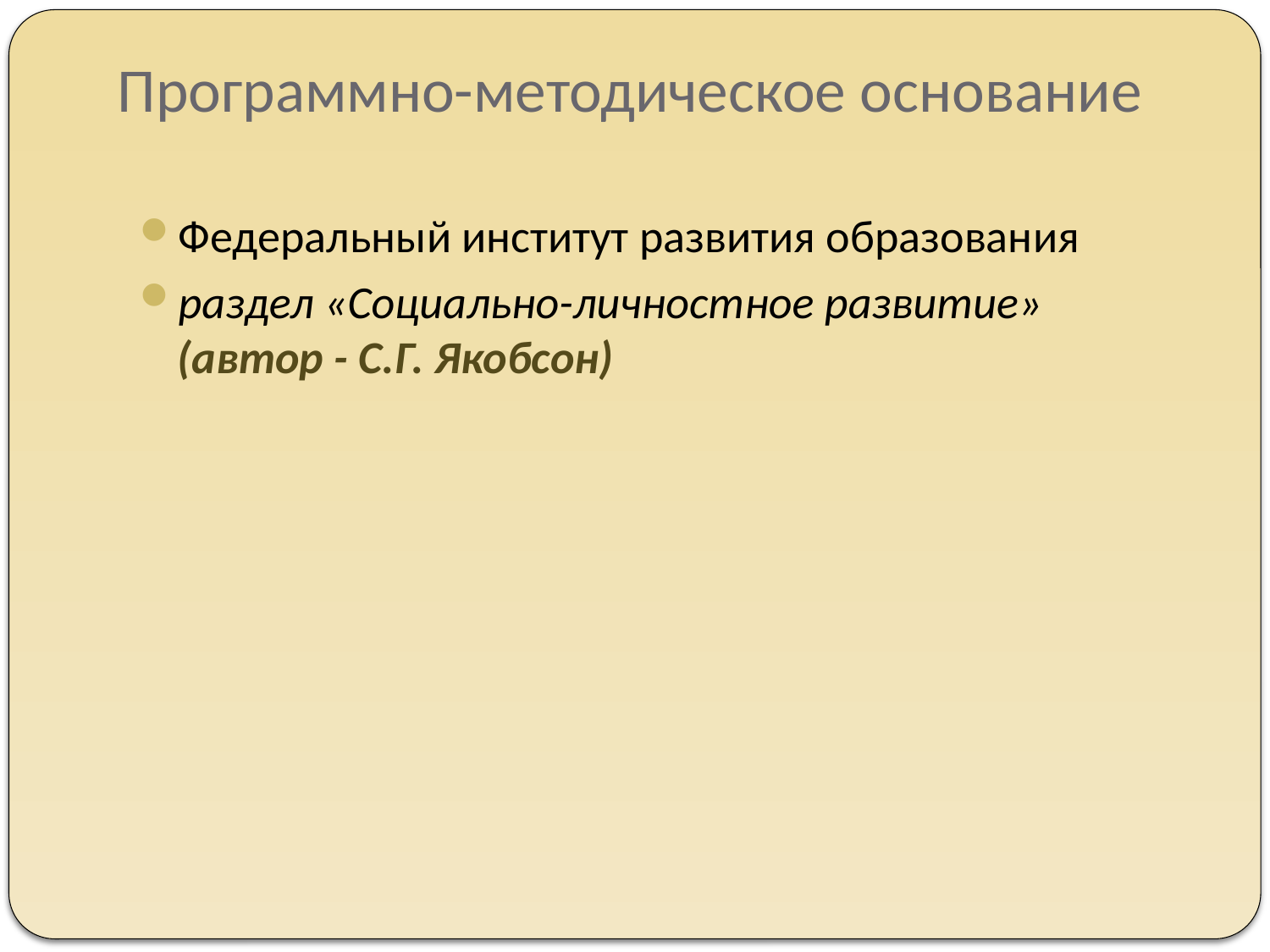

# Программно-методическое основание
Федеральный институт развития образования
раздел «Социально-личностное развитие» (автор - С.Г. Якобсон)